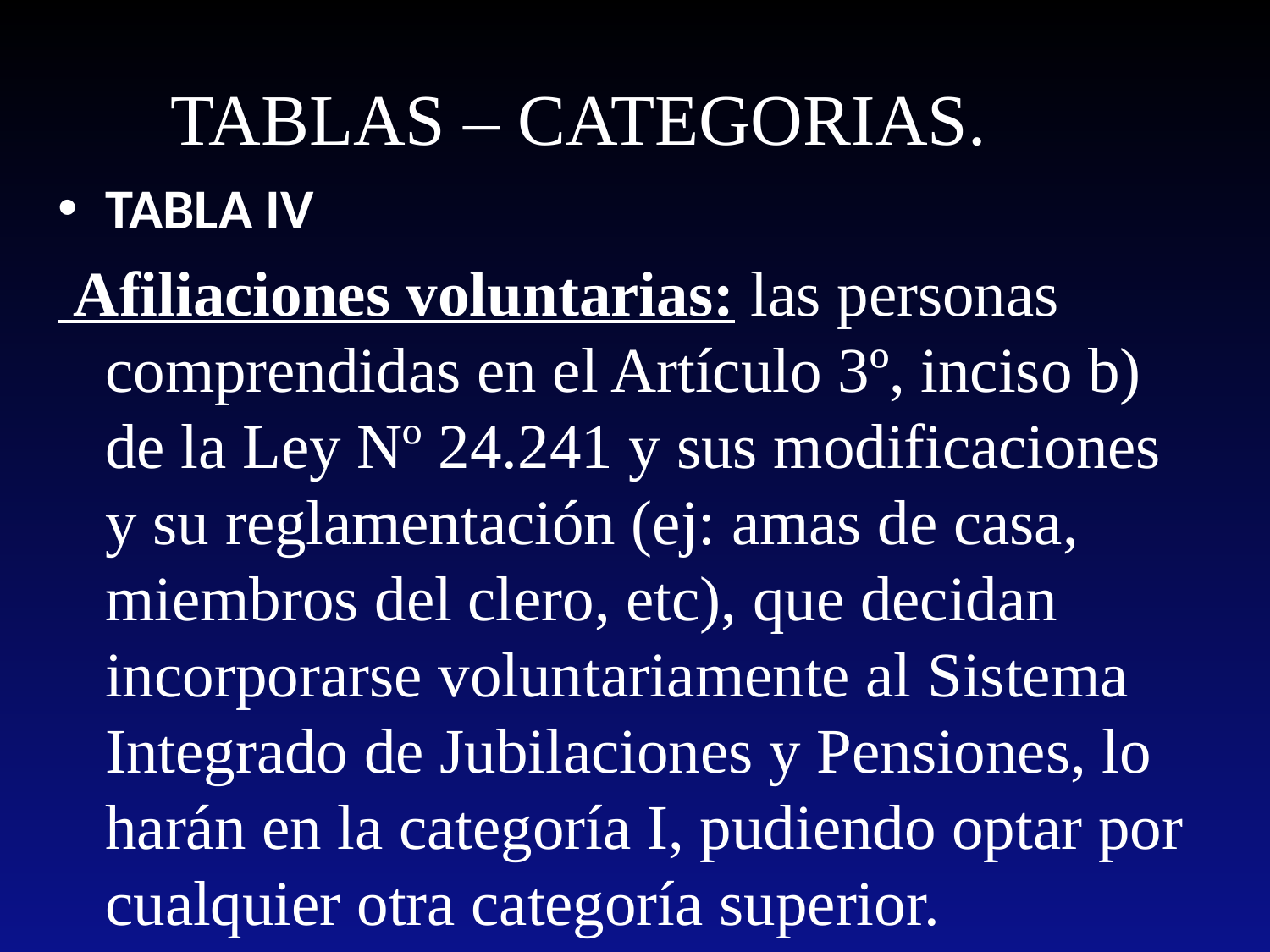

# TABLAS – CATEGORIAS.
TABLA IV
 Afiliaciones voluntarias: las personas comprendidas en el Artículo 3º, inciso b) de la Ley Nº 24.241 y sus modificaciones y su reglamentación (ej: amas de casa, miembros del clero, etc), que decidan incorporarse voluntariamente al Sistema Integrado de Jubilaciones y Pensiones, lo harán en la categoría I, pudiendo optar por cualquier otra categoría superior.